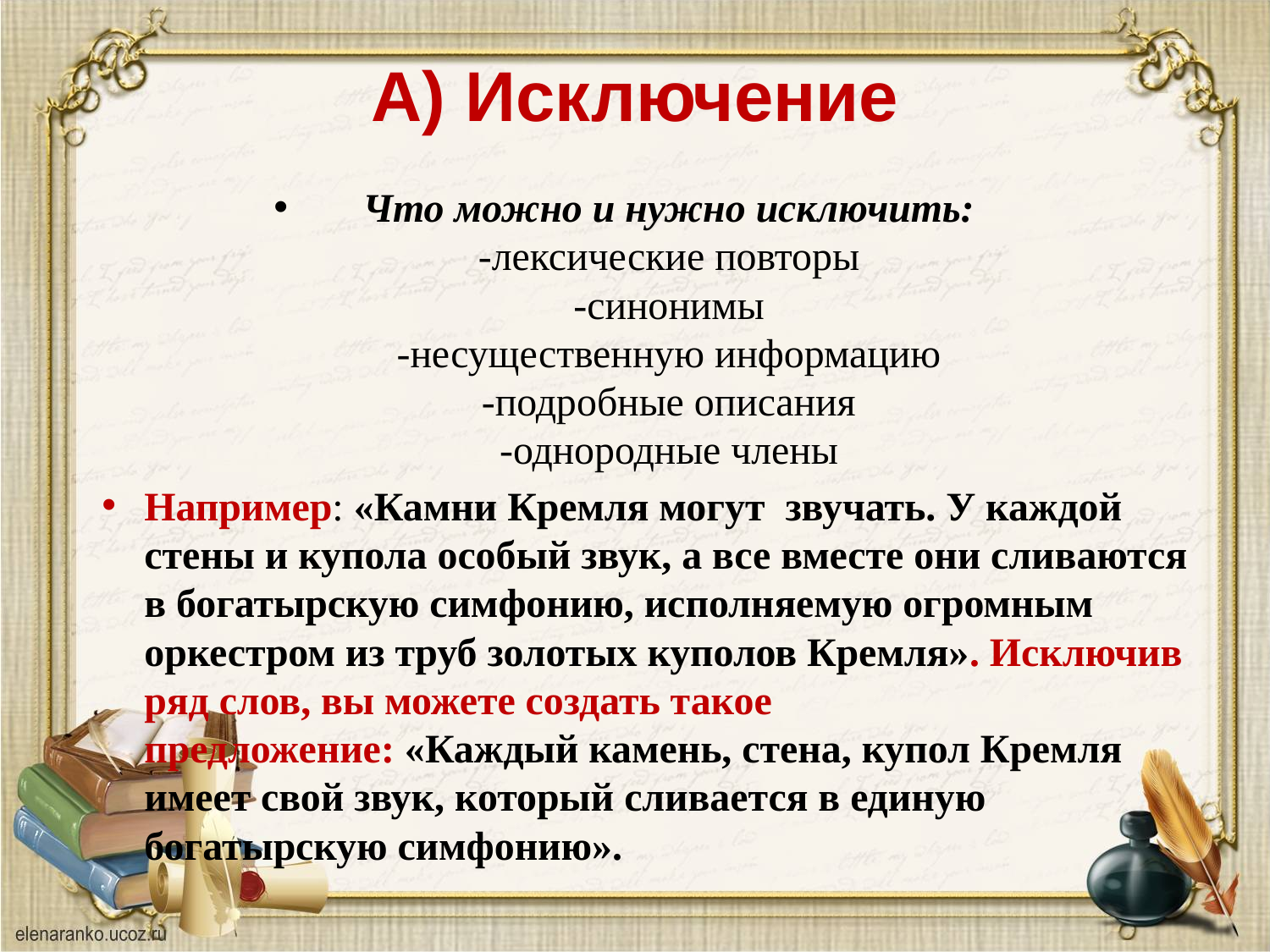

# А) Исключение

Что можно и нужно исключить:
-лексические повторы
-синонимы
-несущественную информацию
-подробные описания
-однородные члены
Например: «Камни Кремля могут  звучать. У каждой стены и купола особый звук, а все вместе они сливаются в богатырскую симфонию, исполняемую огромным оркестром из труб золотых куполов Кремля». Исключив ряд слов, вы можете создать такое предложение: «Каждый камень, стена, купол Кремля имеет свой звук, который сливается в единую богатырскую симфонию».